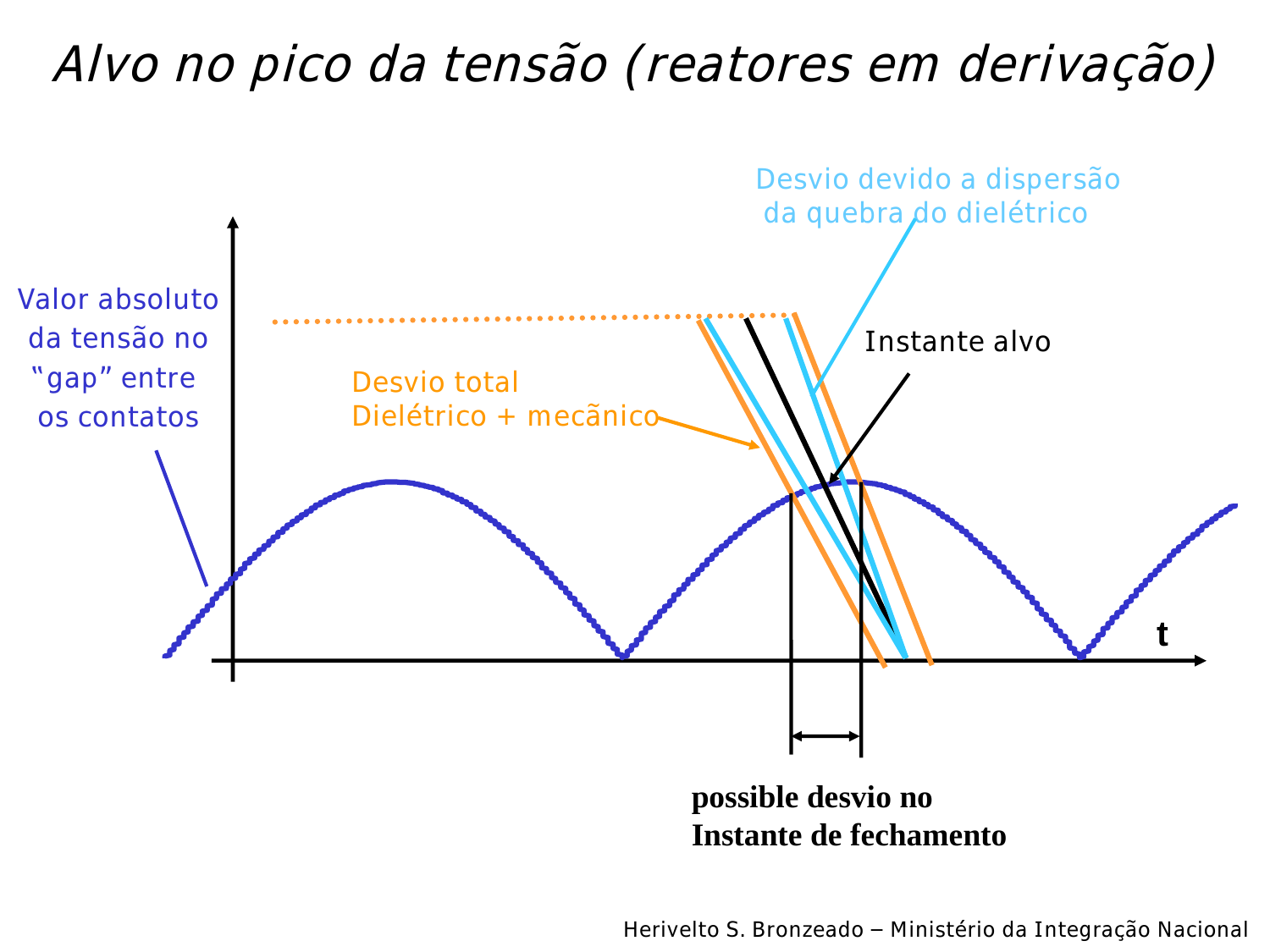

# Alvo no pico da tensão (reatores em derivação)
Desvio devido a dispersão
 da quebra do dielétrico

Valor absoluto
da tensão no
“gap” entre
os contatos

Instante alvo

Desvio total
Dielétrico + mecãnico

t

possible desvio no
Instante de fechamento